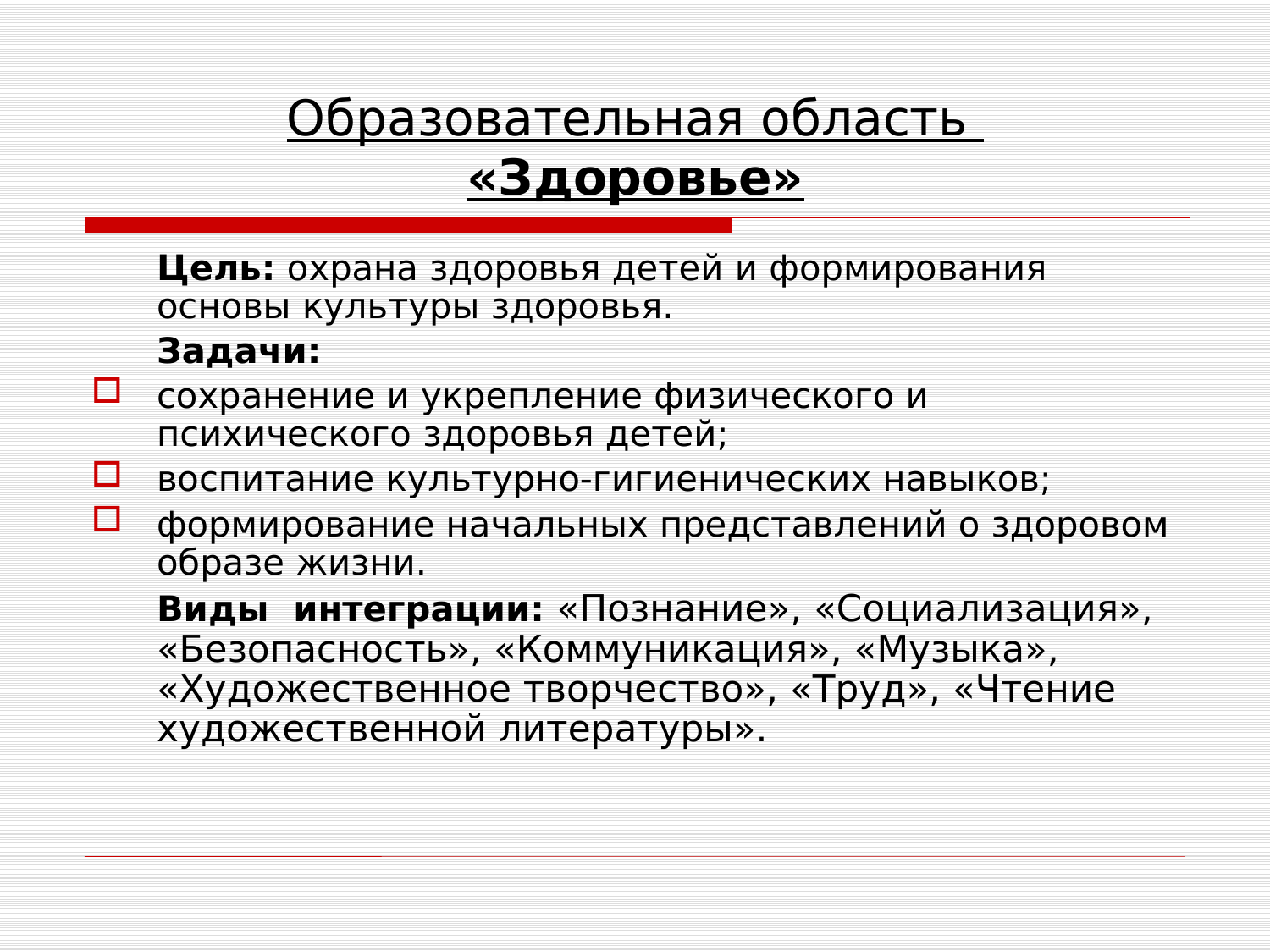

# Образовательная область «Здоровье»
	Цель: охрана здоровья детей и формирования основы культуры здоровья.
	Задачи:
сохранение и укрепление физического и психического здоровья детей;
воспитание культурно-гигиенических навыков;
формирование начальных представлений о здоровом образе жизни.
	Виды  интеграции: «Познание», «Социализация», «Безопасность», «Коммуникация», «Музыка», «Художественное творчество», «Труд», «Чтение художественной литературы».